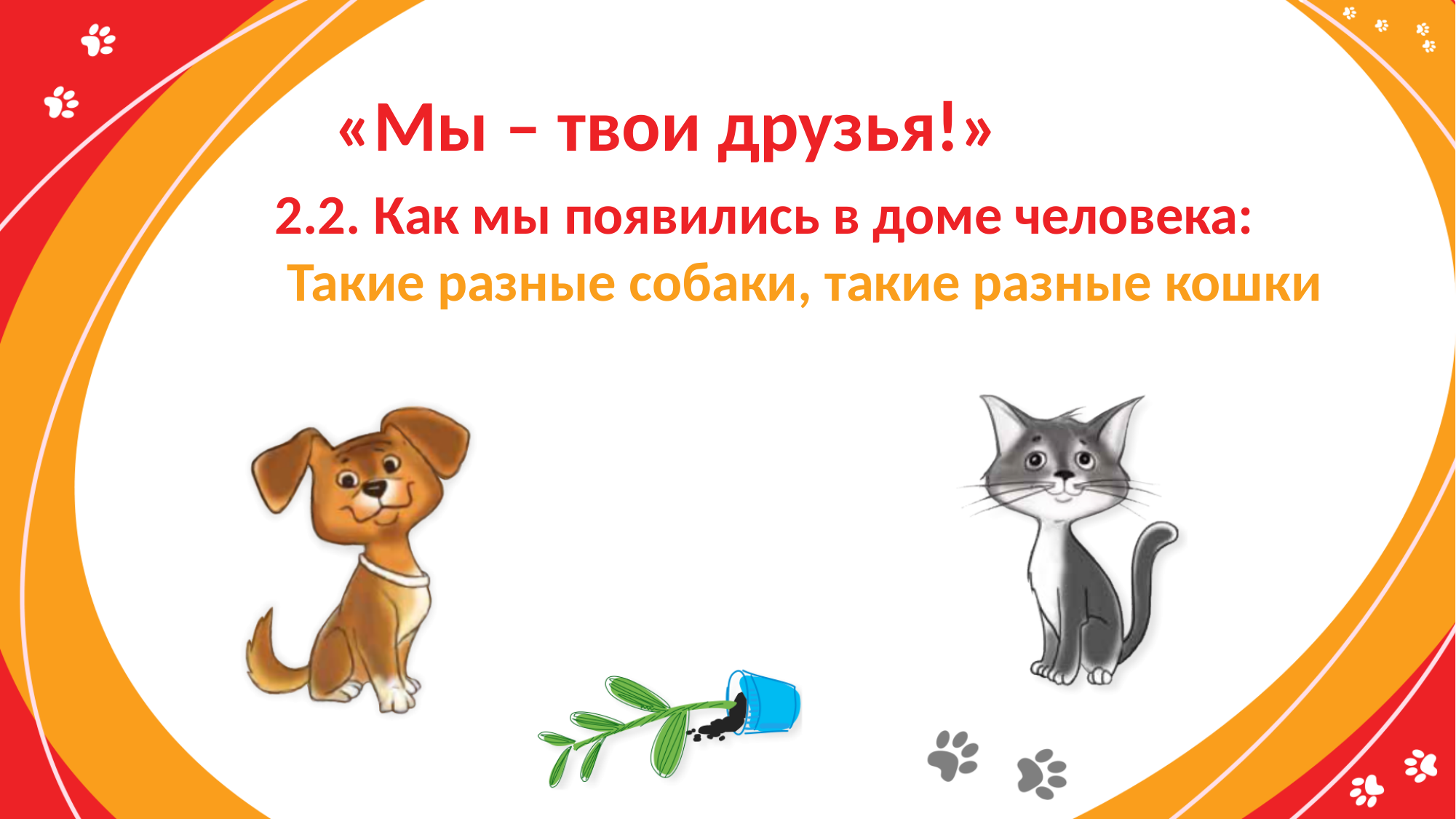

# «Мы – твои друзья!»
2.2. Как мы появились в доме человека:
 Такие разные собаки, такие разные кошки